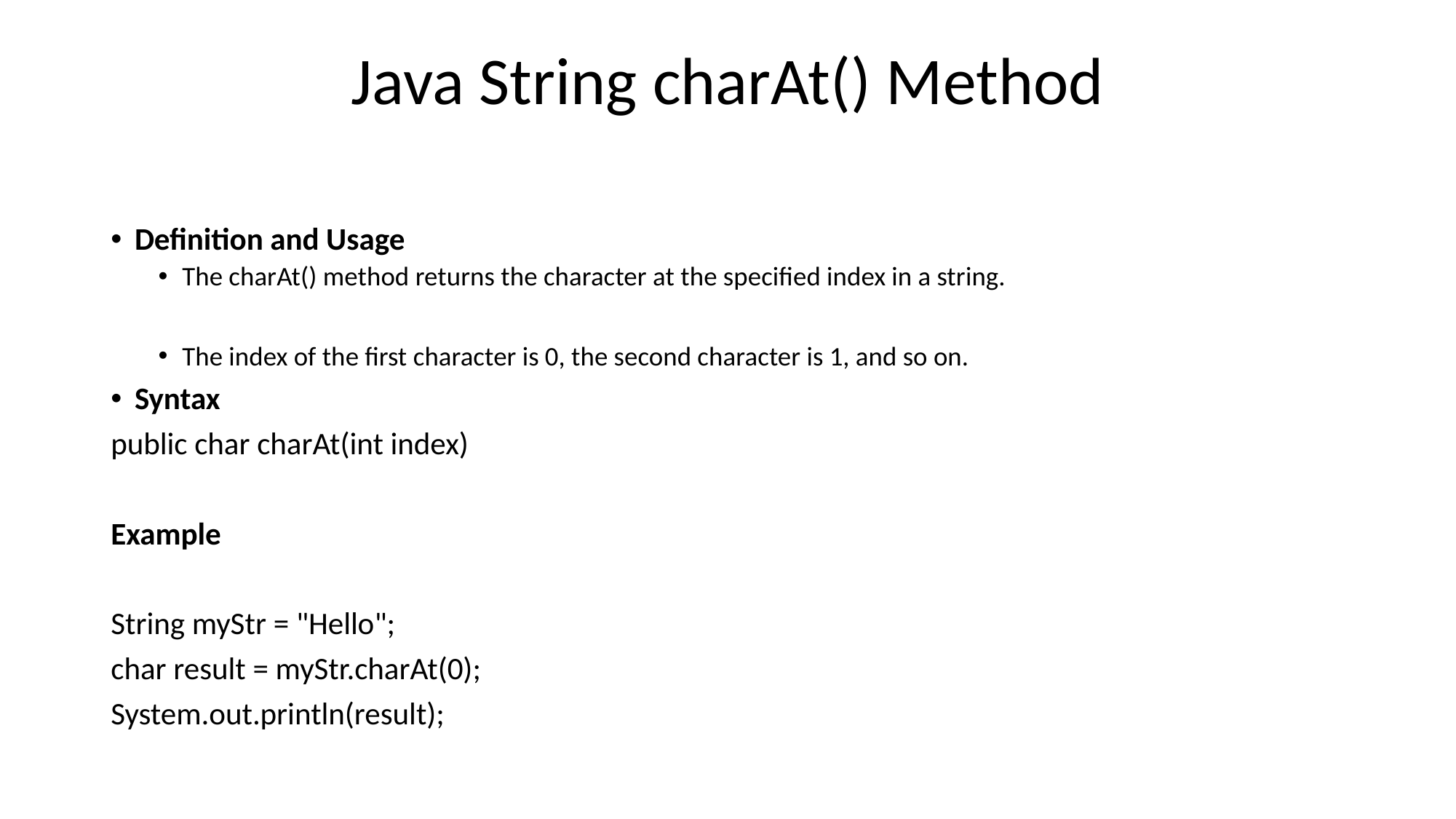

# Java String charAt() Method
Definition and Usage
The charAt() method returns the character at the specified index in a string.

The index of the first character is 0, the second character is 1, and so on.
Syntax
public char charAt(int index)

Example

String myStr = "Hello";
char result = myStr.charAt(0);
System.out.println(result);